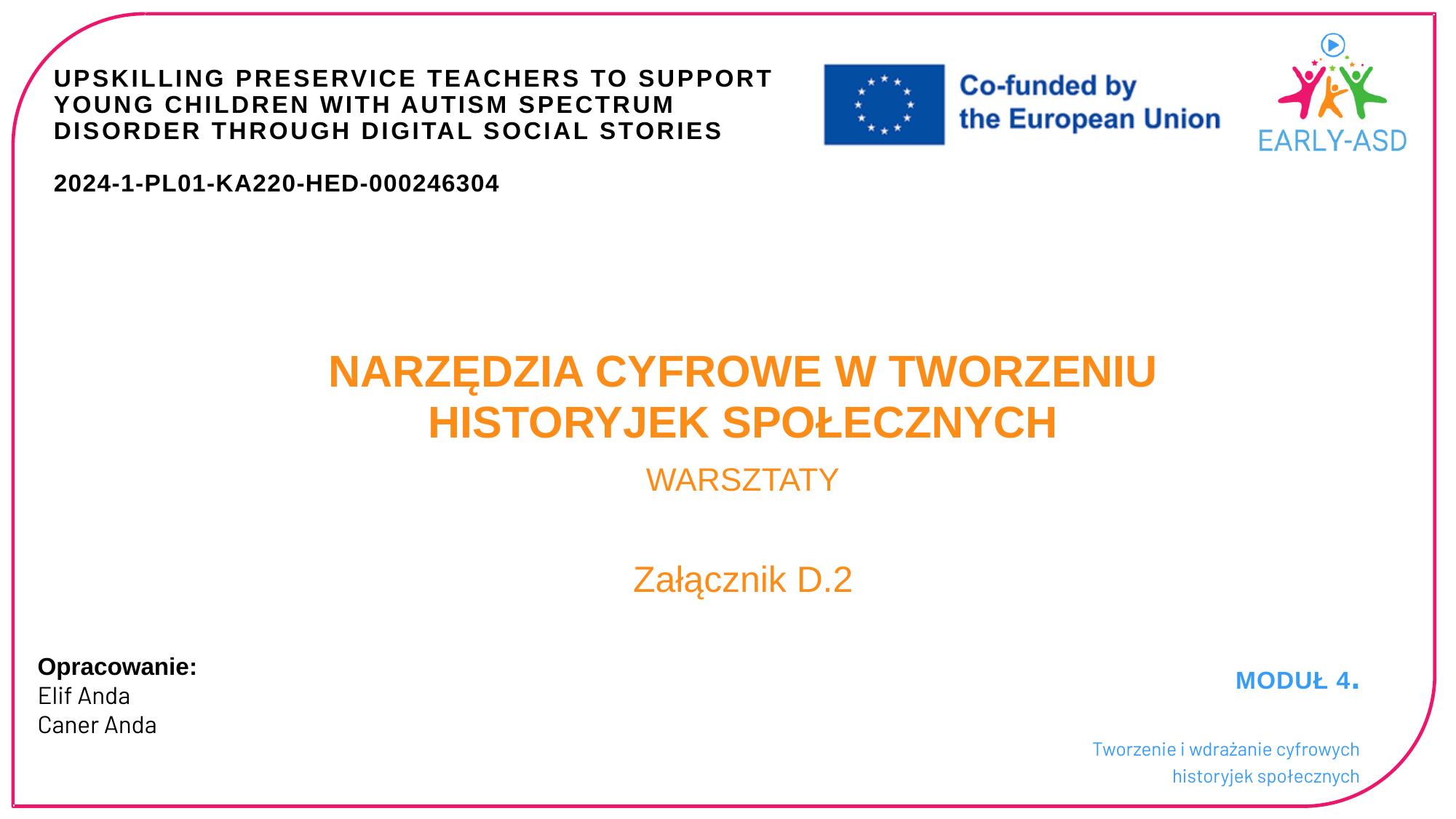

UPSKILLING PRESERVICE TEACHERS TO SUPPORT YOUNG CHILDREN WITH AUTISM SPECTRUM DISORDER THROUGH DIGITAL SOCIAL STORIES

2024-1-PL01-KA220-HED-000246304

NARZĘDZIA CYFROWE W TWORZENIU HISTORYJEK SPOŁECZNYCH
WARSZTATY

Załącznik D.2
MODUŁ 4.

Tworzenie i wdrażanie cyfrowych historyjek społecznych
Opracowanie:
Elif Anda
Caner Anda